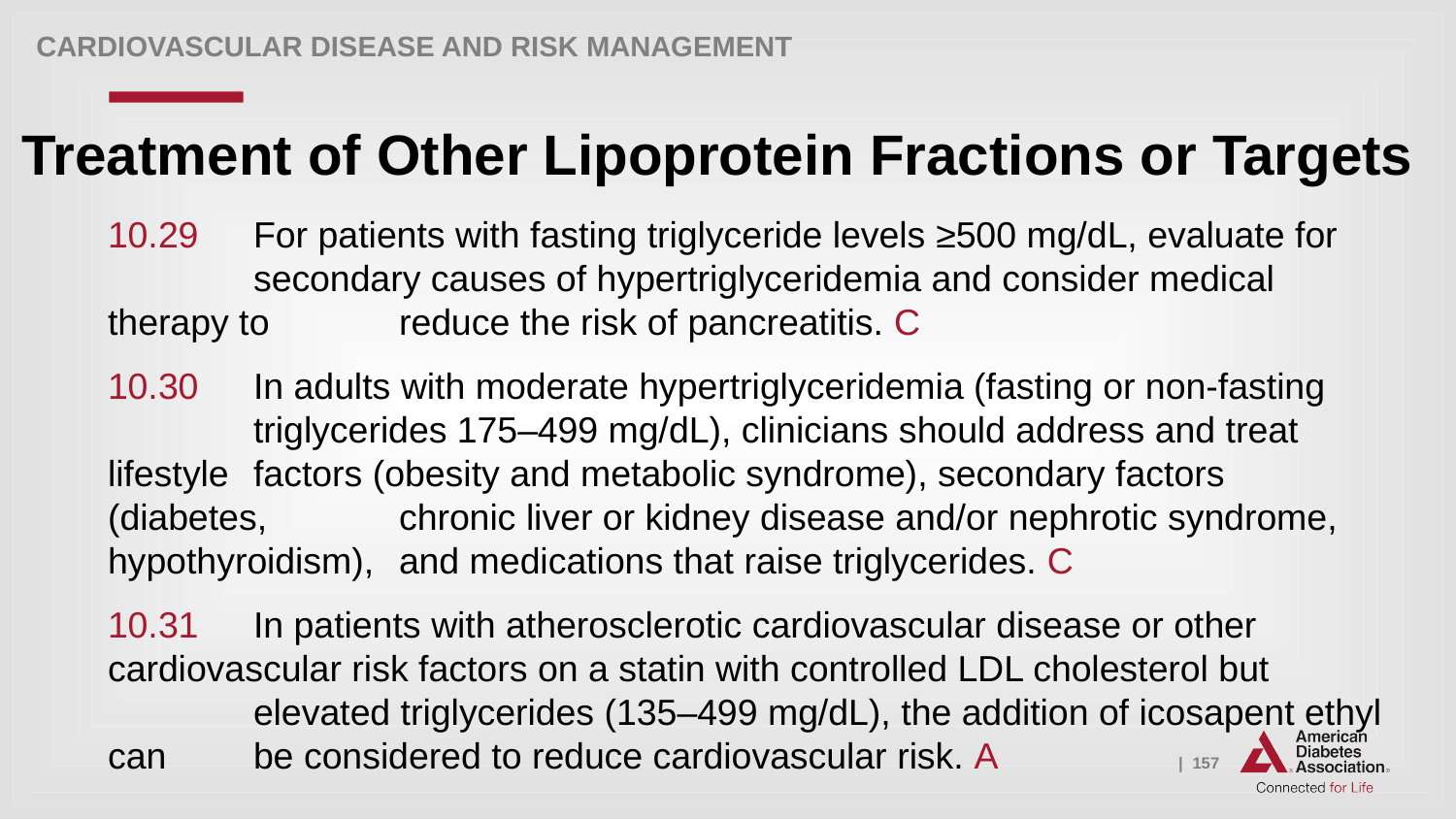

Cardiovascular Disease and Risk Management
# Treatment of Other Lipoprotein Fractions or Targets
10.29 	For patients with fasting triglyceride levels ≥500 mg/dL, evaluate for 	secondary causes of hypertriglyceridemia and consider medical therapy to 	reduce the risk of pancreatitis. C
10.30  	In adults with moderate hypertriglyceridemia (fasting or non-fasting 	triglycerides 175–499 mg/dL), clinicians should address and treat lifestyle 	factors (obesity and metabolic syndrome), secondary factors (diabetes, 	chronic liver or kidney disease and/or nephrotic syndrome, hypothyroidism), 	and medications that raise triglycerides. C
10.31 	In patients with atherosclerotic cardiovascular disease or other 	cardiovascular risk factors on a statin with controlled LDL cholesterol but 	elevated triglycerides (135–499 mg/dL), the addition of icosapent ethyl can 	be considered to reduce cardiovascular risk. A